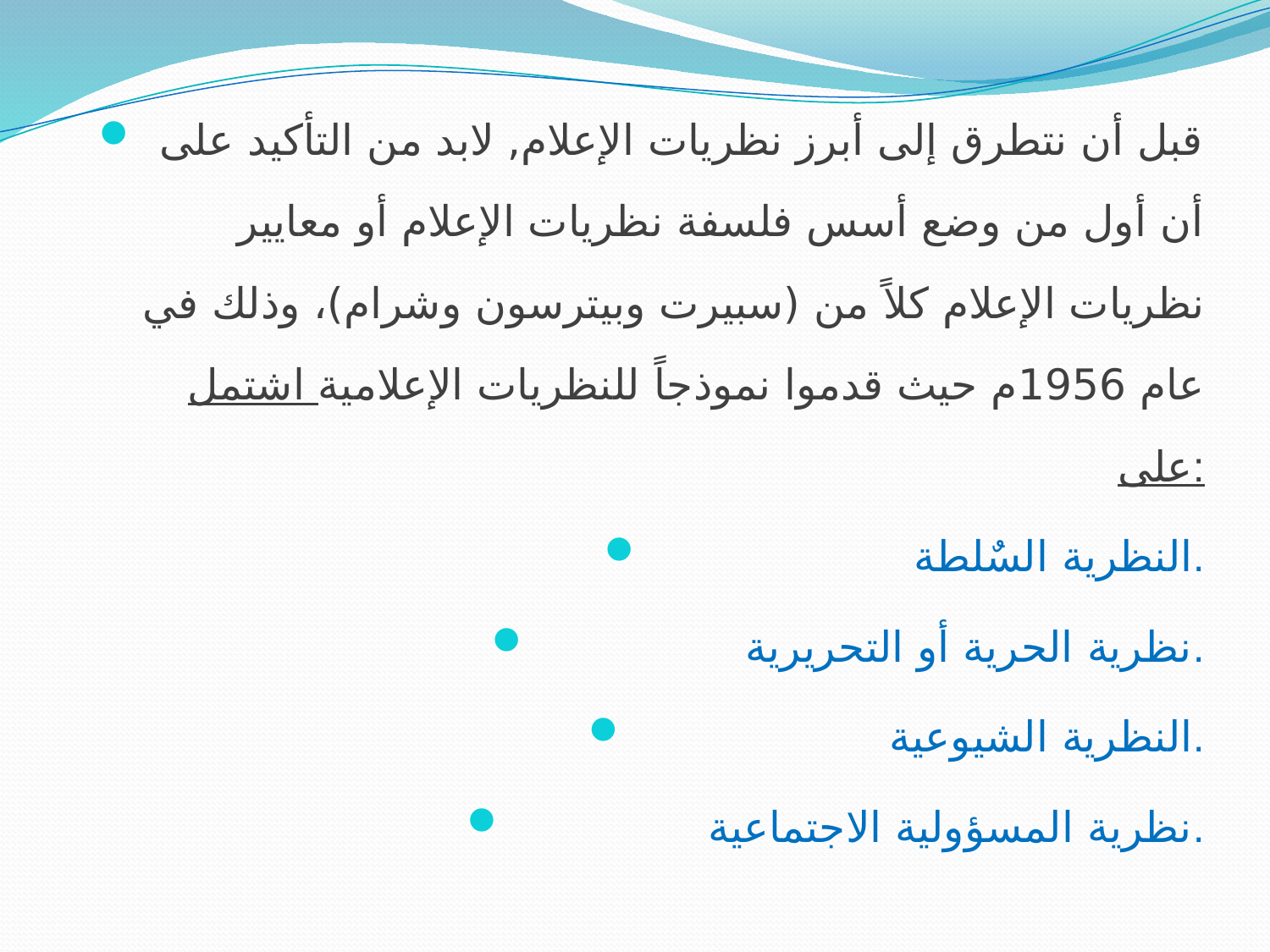

قبل أن نتطرق إلى أبرز نظريات الإعلام, لابد من التأكيد على أن أول من وضع أسس فلسفة نظريات الإعلام أو معايير نظريات الإعلام كلاً من (سبيرت وبيترسون وشرام)، وذلك في عام 1956م حيث قدموا نموذجاً للنظريات الإعلامية اشتمل على:
النظرية السٌلطة.
نظرية الحرية أو التحريرية.
النظرية الشيوعية.
نظرية المسؤولية الاجتماعية.